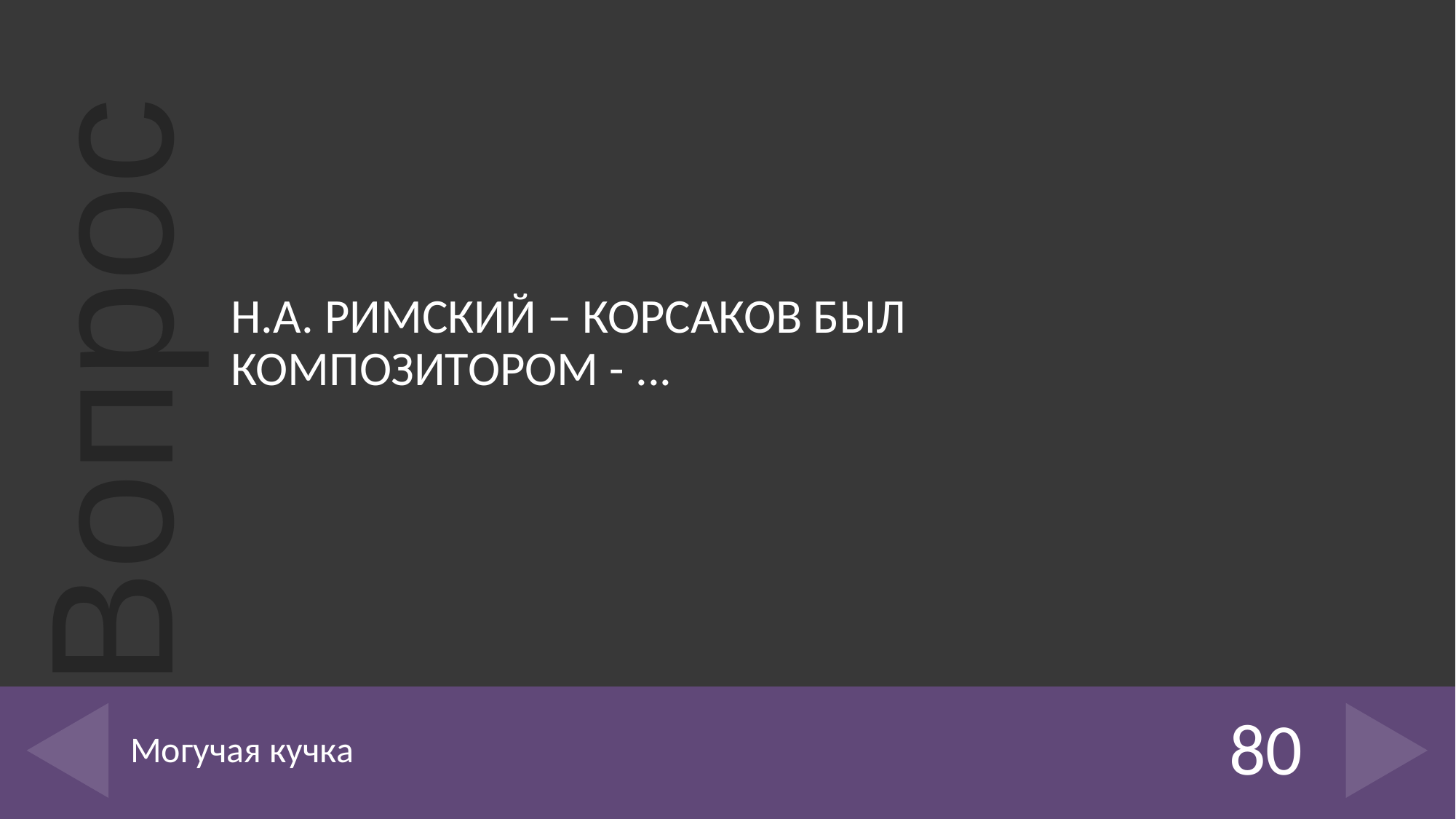

Н.А. РИМСКИЙ – КОРСАКОВ БЫЛ КОМПОЗИТОРОМ - ...
# Могучая кучка
80